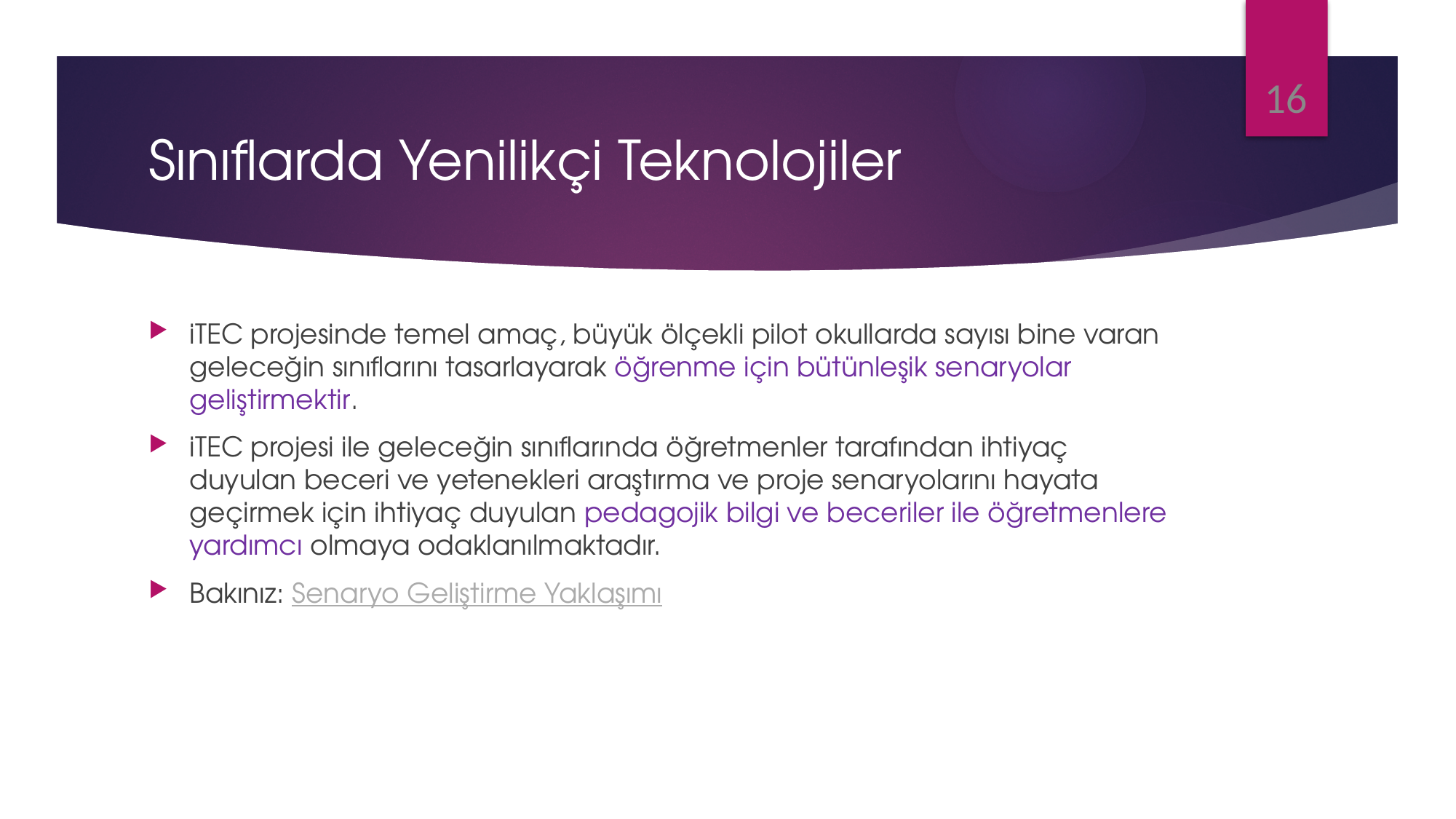

16
# Sınıflarda Yenilikçi Teknolojiler
iTEC projesinde temel amaç, büyük ölçekli pilot okullarda sayısı bine varan geleceğin sınıflarını tasarlayarak öğrenme için bütünleşik senaryolar geliştirmektir.
iTEC projesi ile geleceğin sınıflarında öğretmenler tarafından ihtiyaç duyulan beceri ve yetenekleri araştırma ve proje senaryolarını hayata geçirmek için ihtiyaç duyulan pedagojik bilgi ve beceriler ile öğretmenlere yardımcı olmaya odaklanılmaktadır.
Bakınız: Senaryo Geliştirme Yaklaşımı